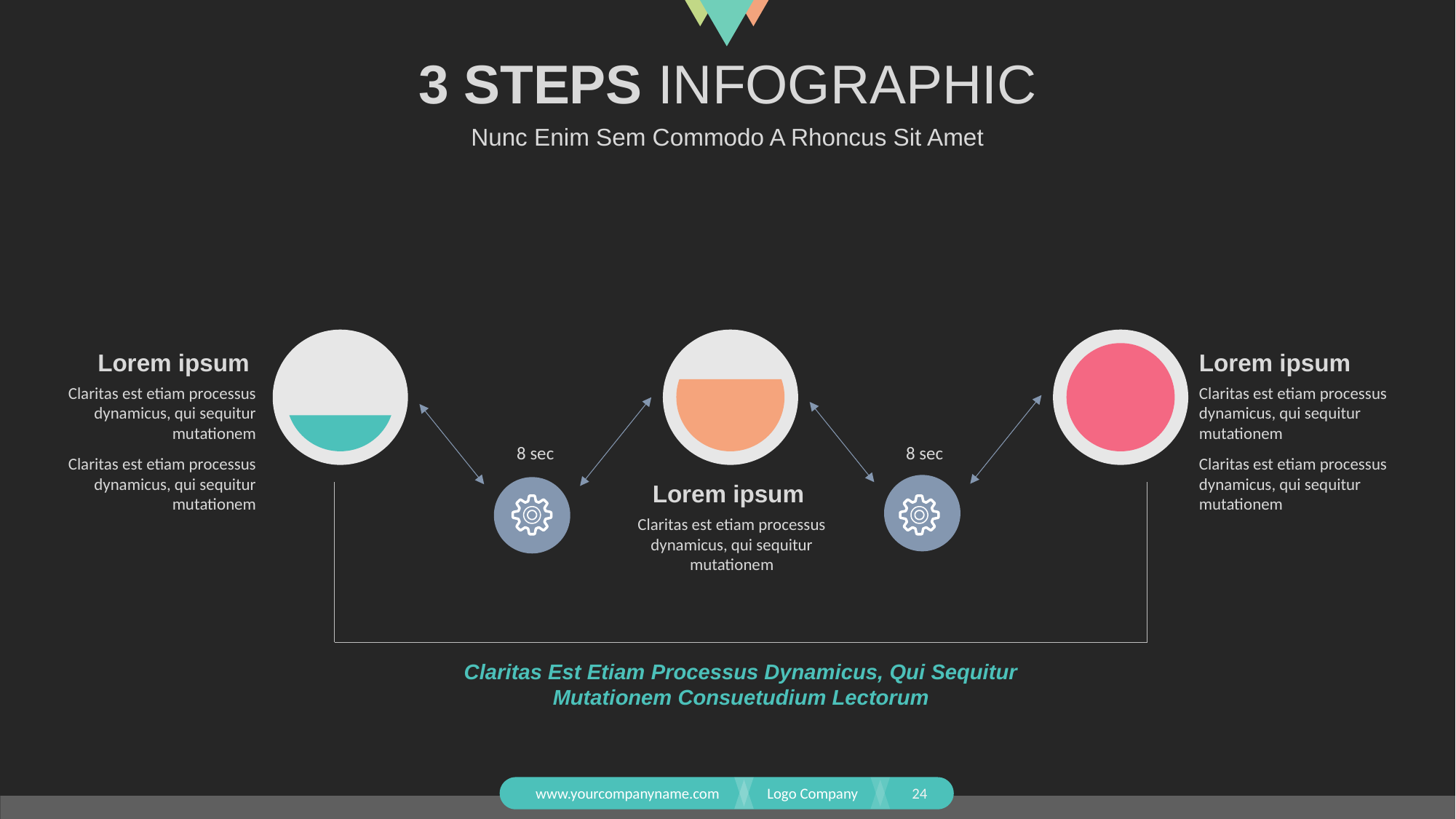

# 3 STEPS INFOGRAPHIC
Nunc Enim Sem Commodo A Rhoncus Sit Amet

Lorem ipsum
Lorem ipsum
Claritas est etiam processus dynamicus, qui sequitur mutationem
Claritas est etiam processus dynamicus, qui sequitur mutationem

8 sec
8 sec
Claritas est etiam processus dynamicus, qui sequitur mutationem
Claritas est etiam processus dynamicus, qui sequitur mutationem
Lorem ipsum
Claritas est etiam processus dynamicus, qui sequitur mutationem

Claritas Est Etiam Processus Dynamicus, Qui Sequitur Mutationem Consuetudium Lectorum
24